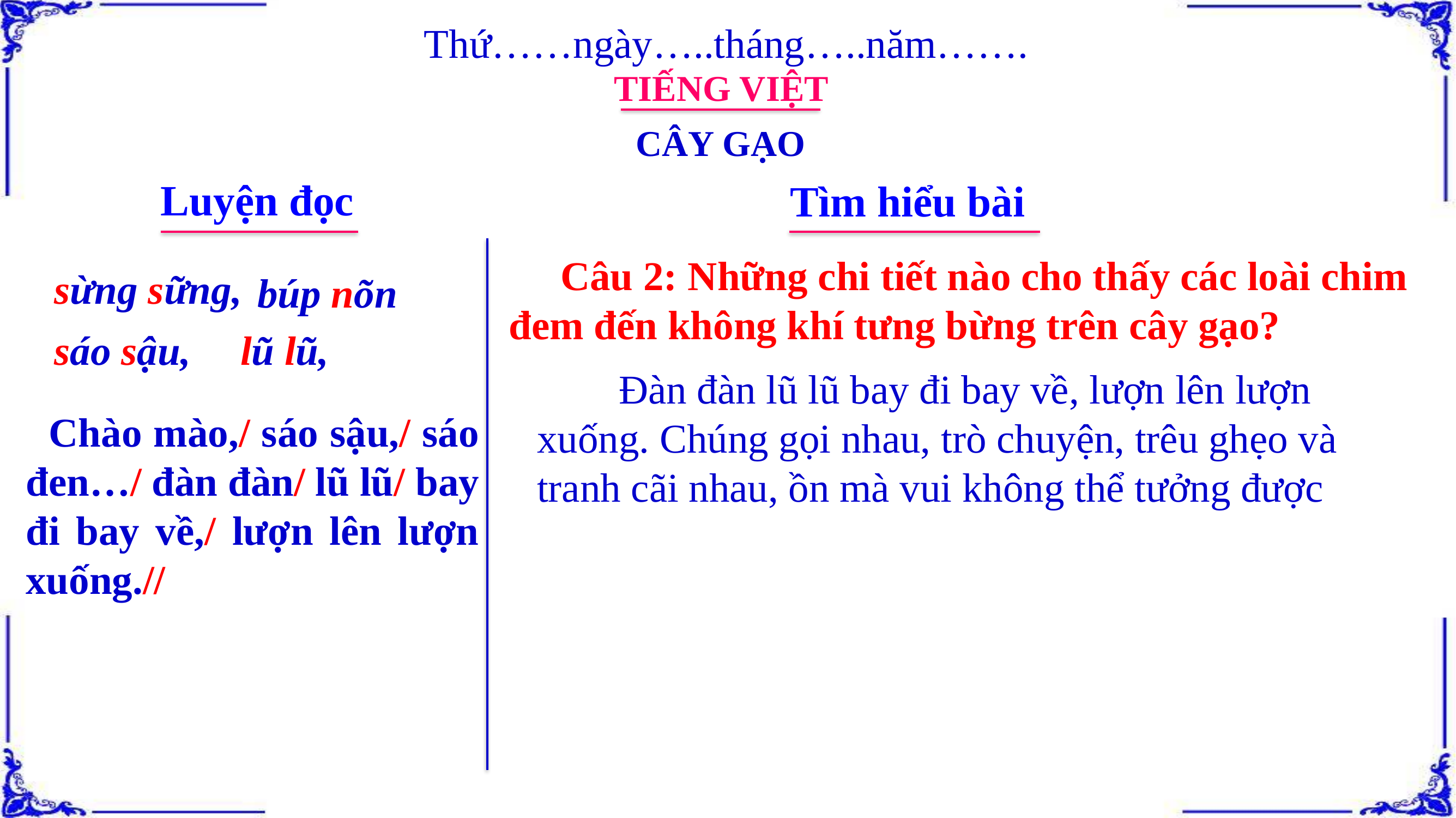

Thứ……ngày…..tháng…..năm…….
TIẾNG VIỆT
CÂY GẠO
Luyện đọc
Tìm hiểu bài
     Câu 2: Những chi tiết nào cho thấy các loài chim đem đến không khí tưng bừng trên cây gạo?
sừng sững,
búp nõn
sáo sậu,
lũ lũ,
	Đàn đàn lũ lũ bay đi bay về, lượn lên lượn xuống. Chúng gọi nhau, trò chuyện, trêu ghẹo và tranh cãi nhau, ồn mà vui không thể tưởng được
  Chào mào,/ sáo sậu,/ sáo đen…/ đàn đàn/ lũ lũ/ bay đi bay về,/ lượn lên lượn xuống.//